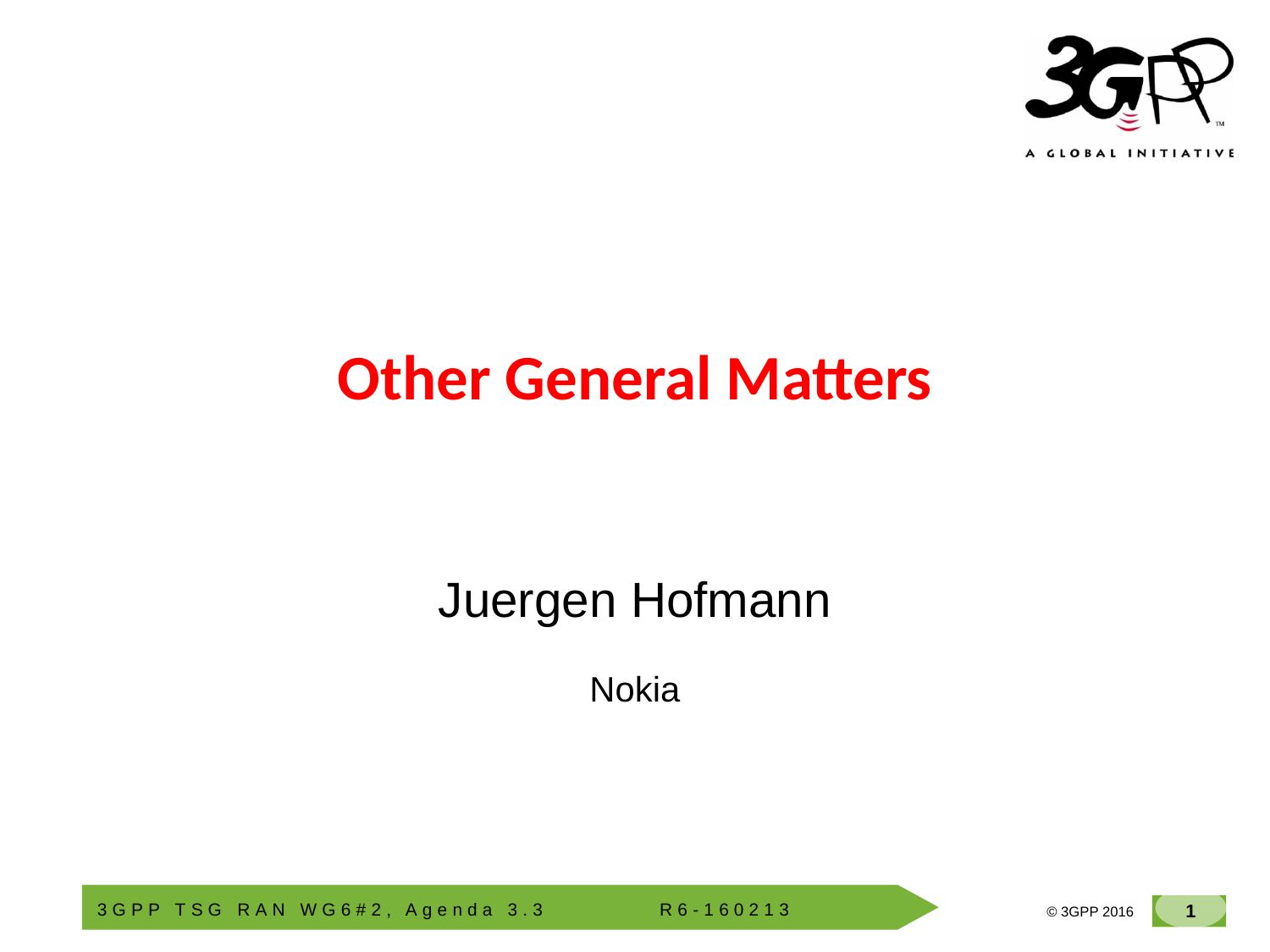

# Other General Matters
Juergen Hofmann

Nokia